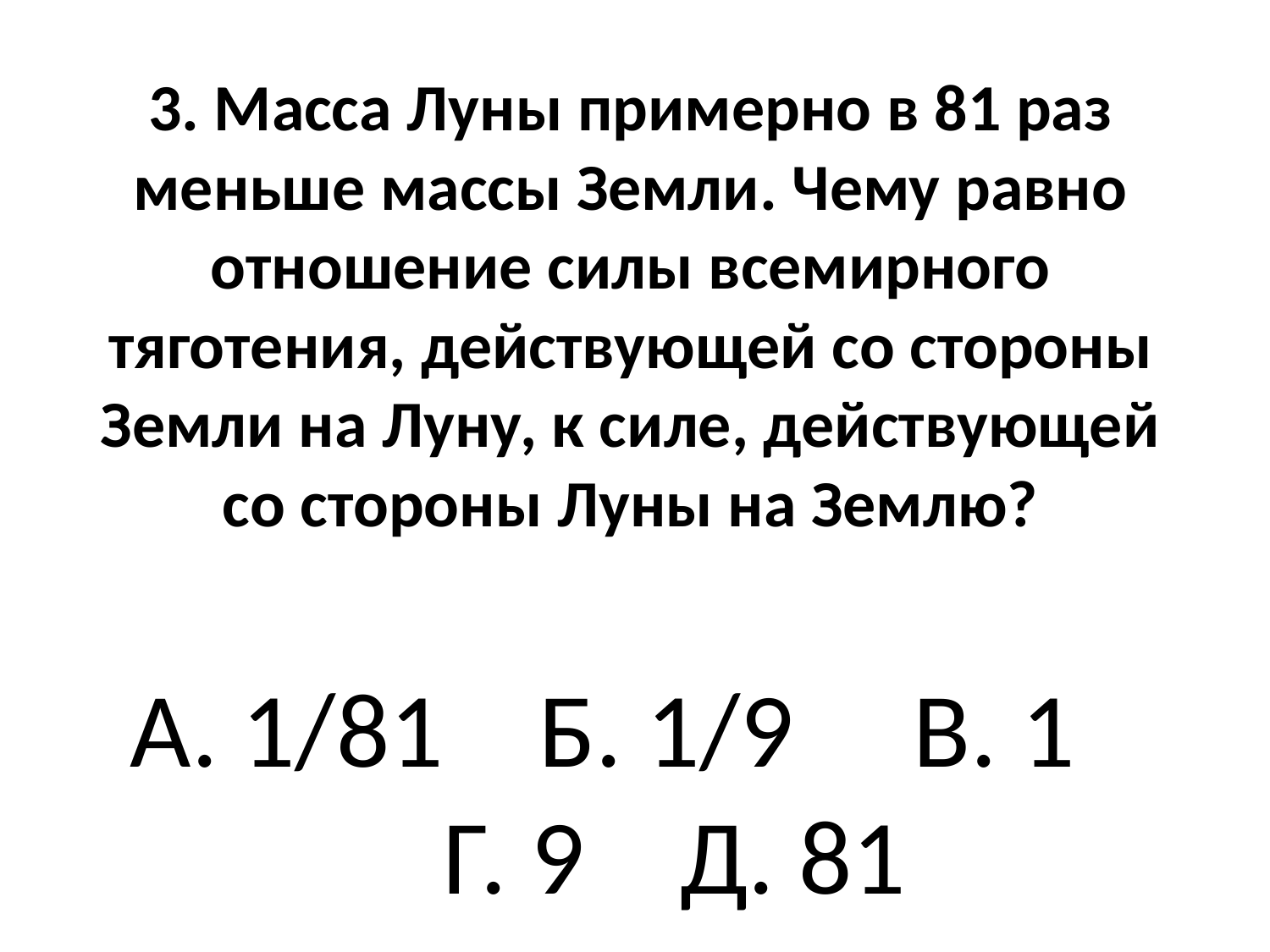

# 3. Масса Луны примерно в 81 раз меньше массы Земли. Чему равно отношение силы всемирного тяготения, действующей со стороны Земли на Луну, к силе, действующей со стороны Луны на Землю?
А. 1/81    Б. 1/9     В. 1     Г. 9    Д. 81